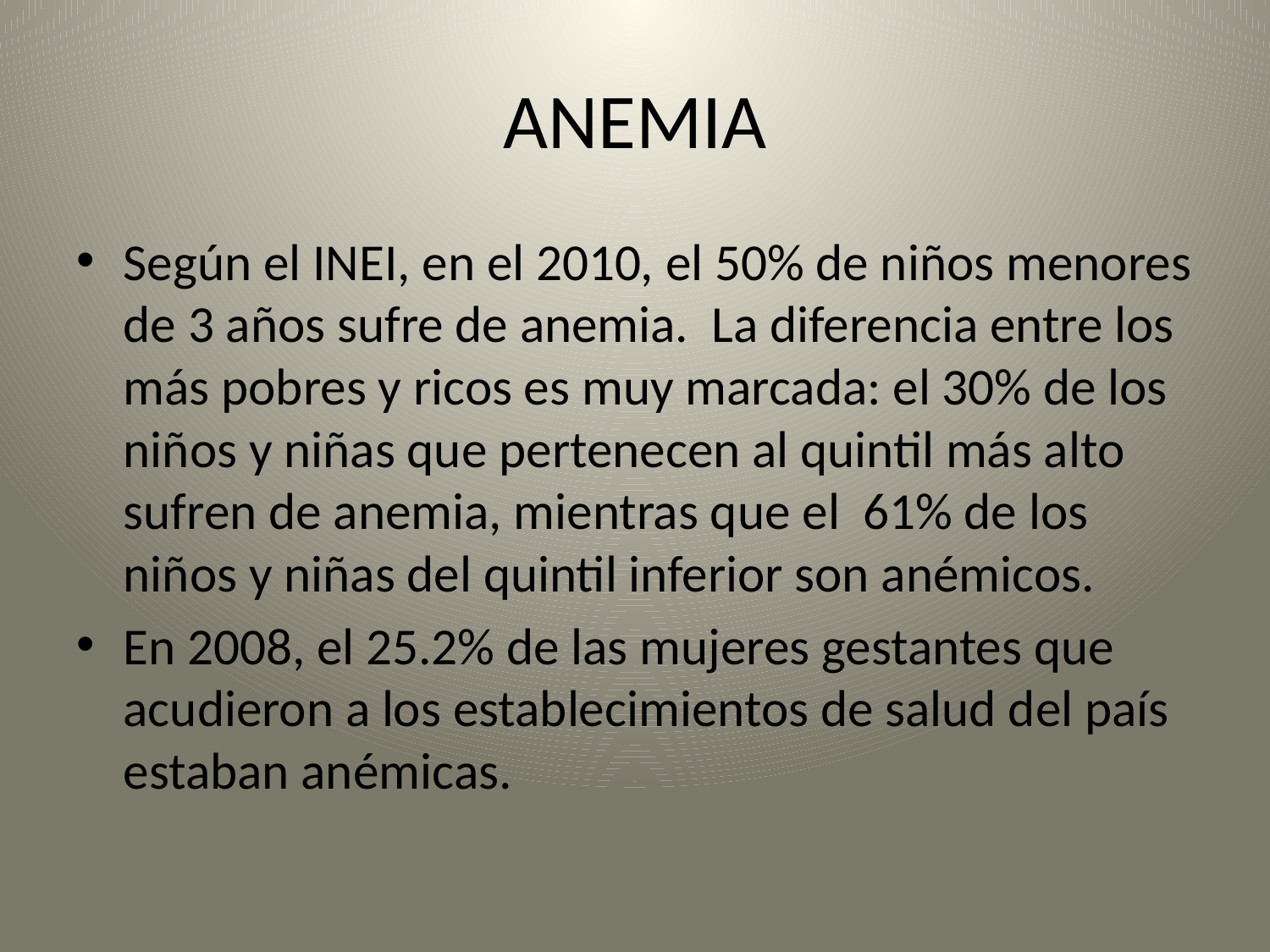

# ANEMIA
Según el INEI, en el 2010, el 50% de niños menores de 3 años sufre de anemia.  La diferencia entre los más pobres y ricos es muy marcada: el 30% de los niños y niñas que pertenecen al quintil más alto sufren de anemia, mientras que el  61% de los niños y niñas del quintil inferior son anémicos.
En 2008, el 25.2% de las mujeres gestantes que acudieron a los establecimientos de salud del país estaban anémicas.